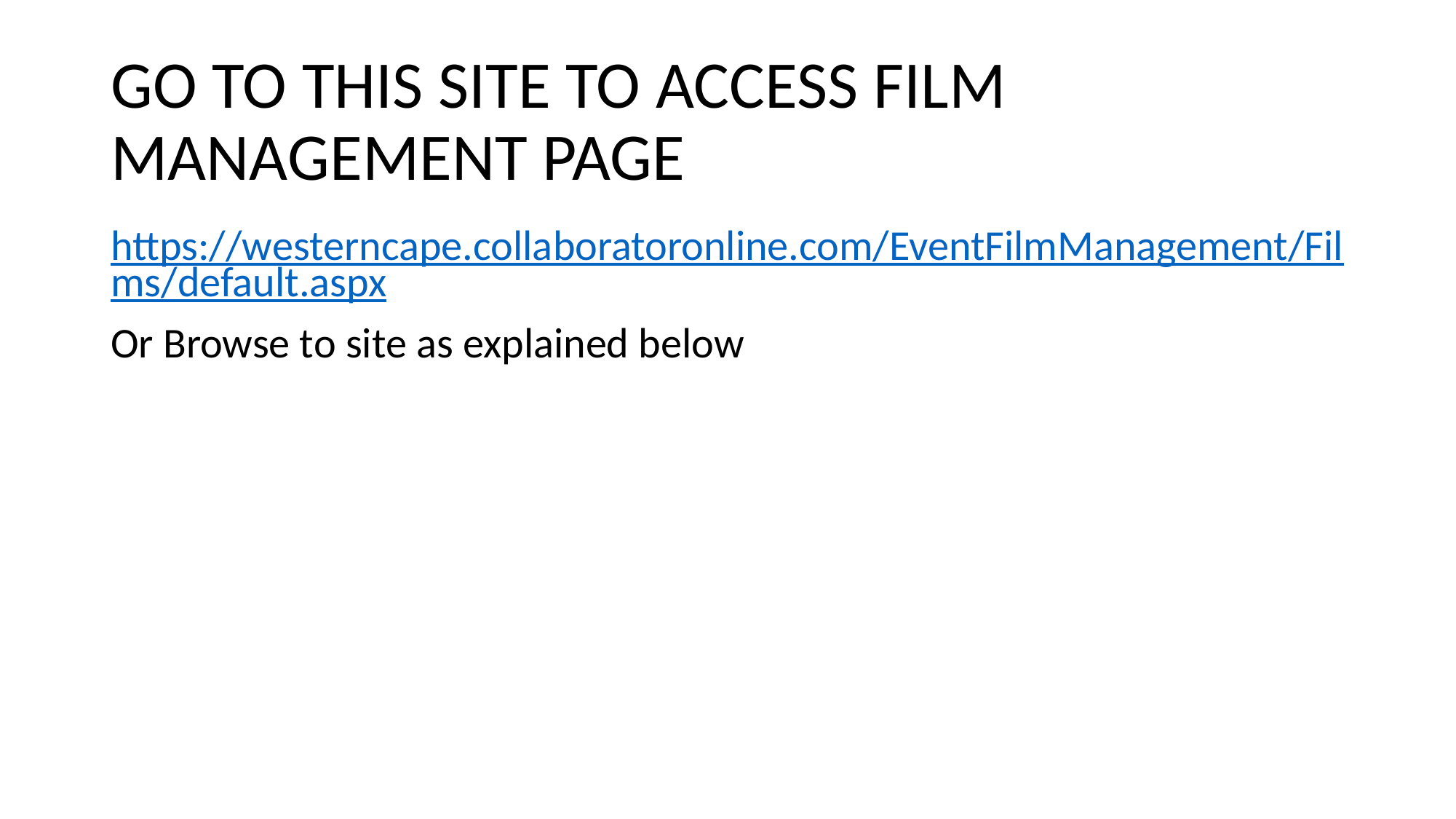

# GO TO THIS SITE TO ACCESS FILM MANAGEMENT PAGE
https://westerncape.collaboratoronline.com/EventFilmManagement/Films/default.aspx
Or Browse to site as explained below